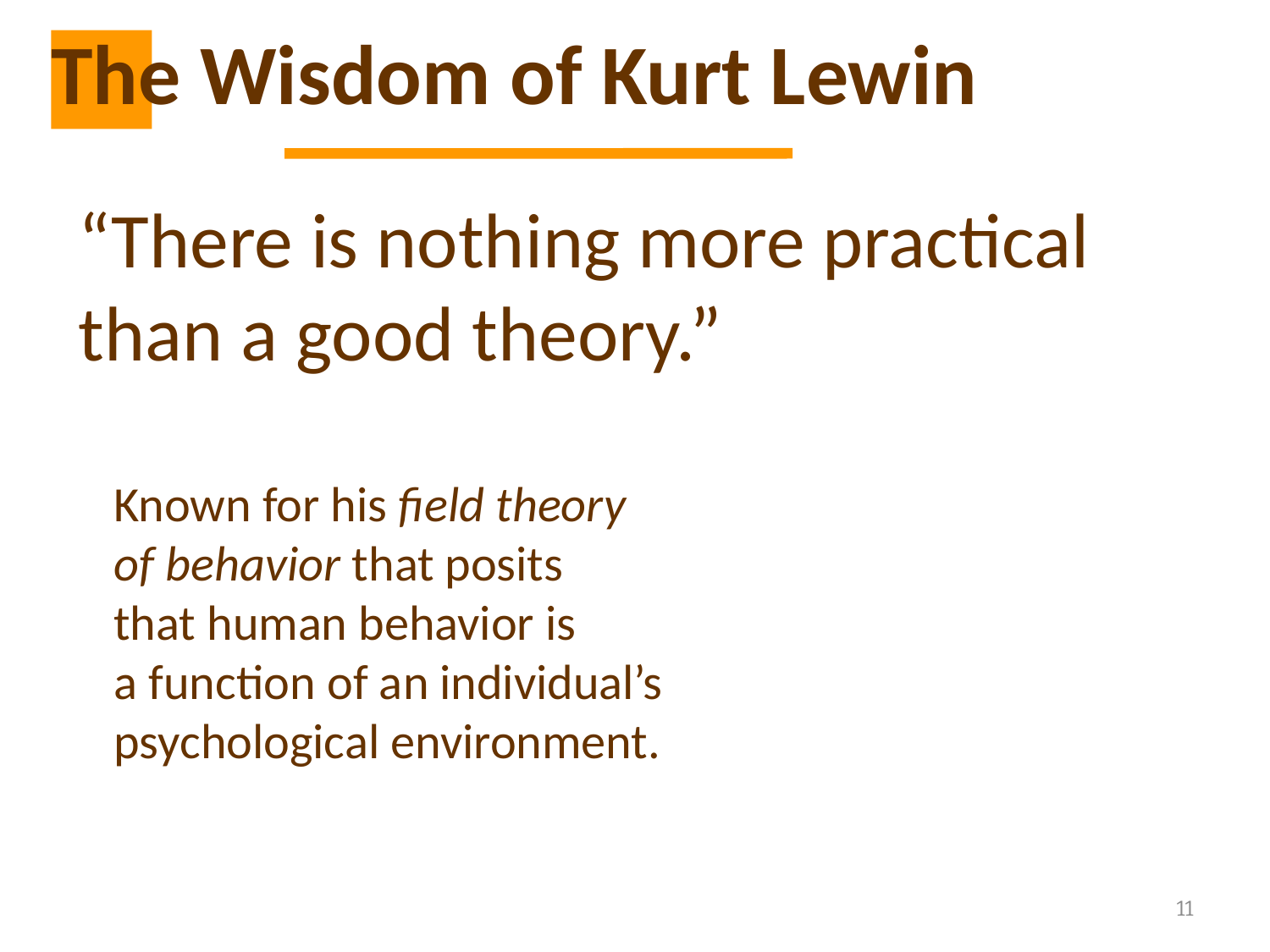

The Wisdom of Kurt Lewin

“There is nothing more practical than a good theory.”
Known for his field theory of behavior that posits that human behavior is a function of an individual’s psychological environment.
11